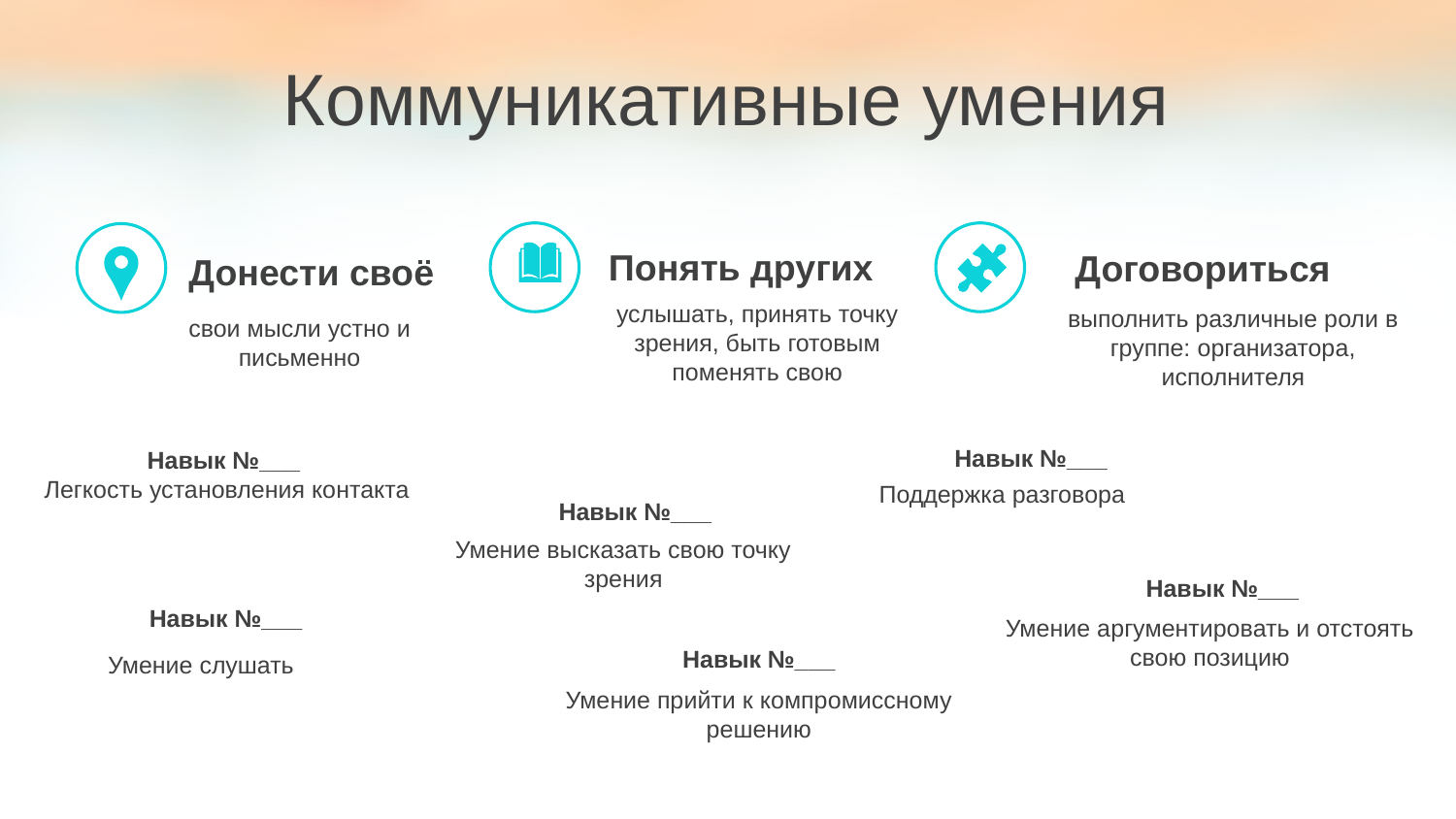

Коммуникативные умения

Понять других
услышать, принять точку зрения, быть готовым поменять свою
Договориться
выполнить различные роли в группе: организатора, исполнителя
Донести своё
свои мысли устно и письменно

Навык №___
Поддержка разговора
Навык №___
Легкость установления контакта
Навык №___
Умение высказать свою точку зрения
Навык №___
Умение аргументировать и отстоять свою позицию
Навык №___
Умение слушать
Навык №___
Умение прийти к компромиссному решению